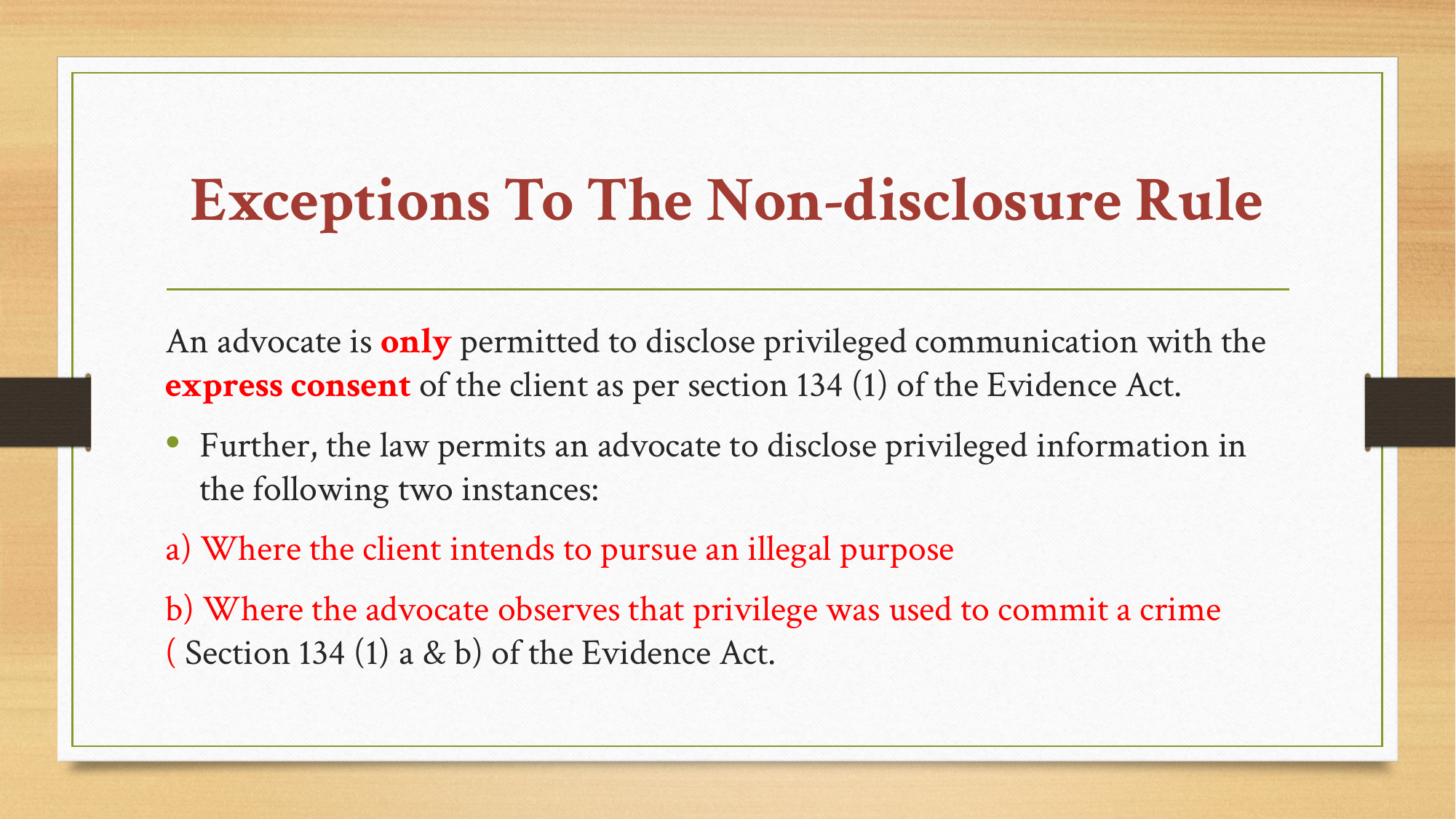

# Exceptions To The Non-disclosure Rule
An advocate is only permitted to disclose privileged communication with the express consent of the client as per section 134 (1) of the Evidence Act.
Further, the law permits an advocate to disclose privileged information in the following two instances:
a) Where the client intends to pursue an illegal purpose
b) Where the advocate observes that privilege was used to commit a crime ( Section 134 (1) a & b) of the Evidence Act.